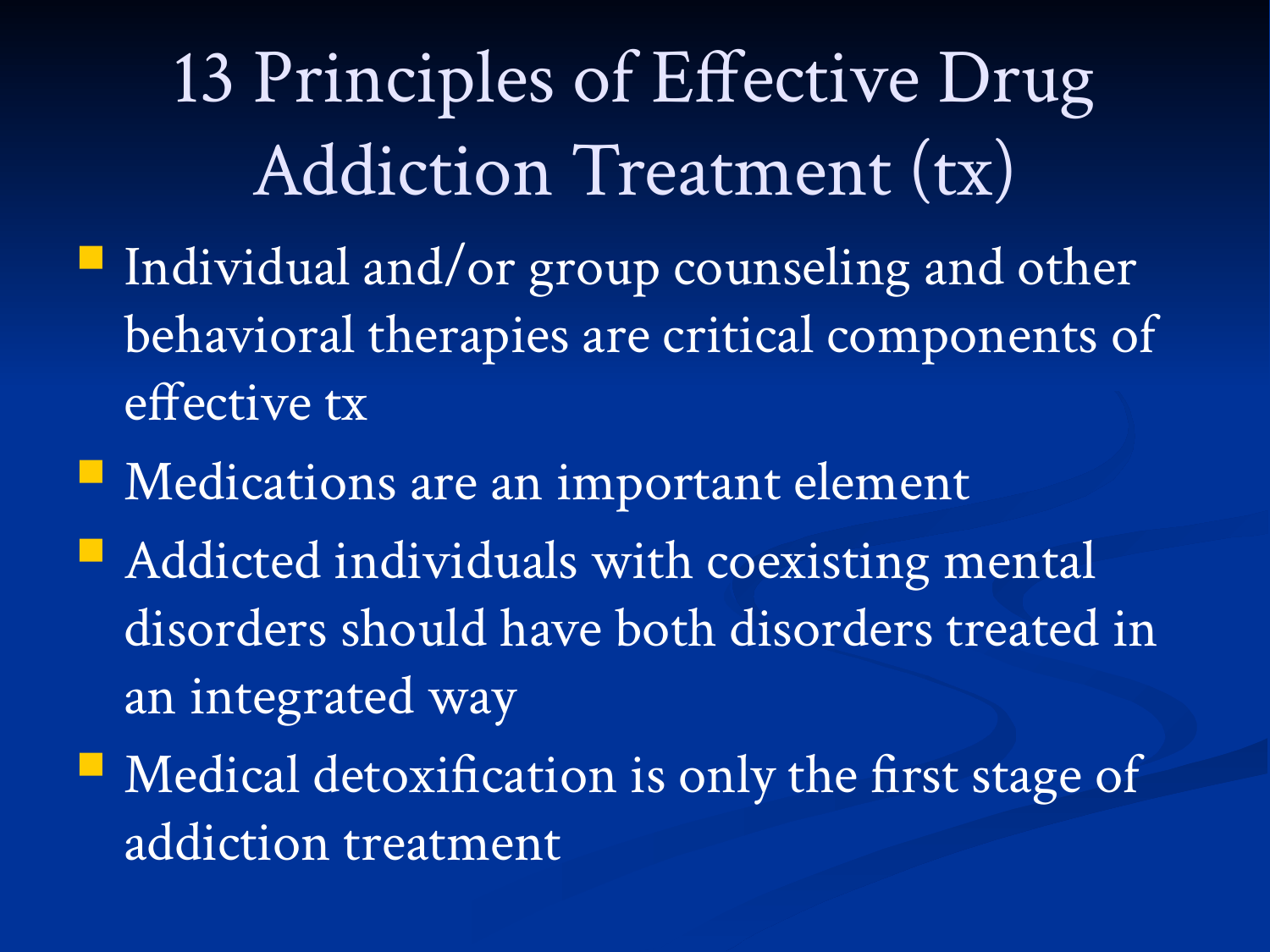

# 13 Principles of Effective Drug Addiction Treatment (tx)
Individual and/or group counseling and other behavioral therapies are critical components of effective tx
Medications are an important element
Addicted individuals with coexisting mental disorders should have both disorders treated in an integrated way
Medical detoxification is only the first stage of addiction treatment